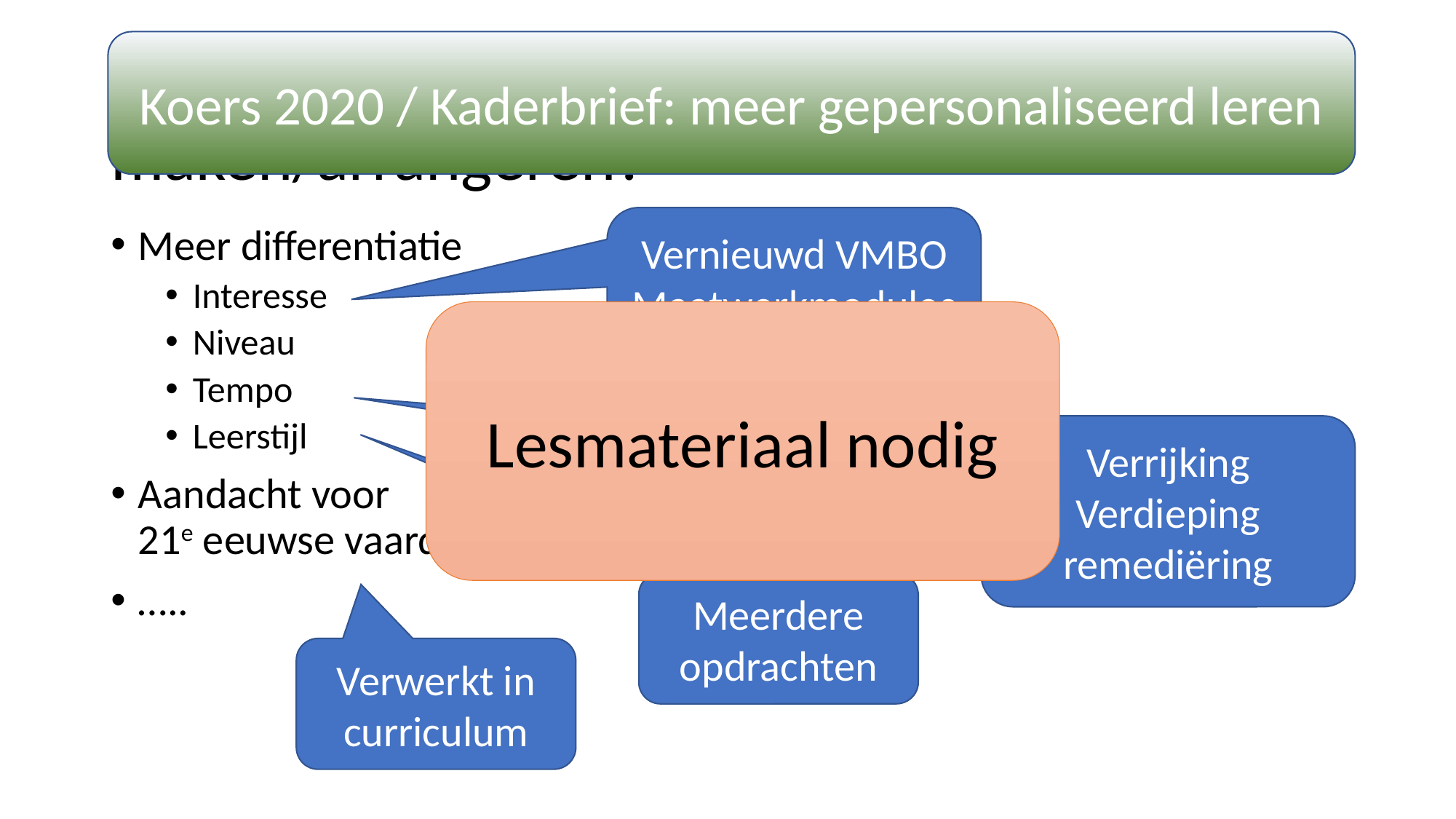

Koers 2020 / Kaderbrief: meer gepersonaliseerd leren
# Waarom digitaal materiaal maken/arrangeren?
Vernieuwd VMBO
Maatwerkmodules
Expeditie
Meer differentiatie
Interesse
Niveau
Tempo
Leerstijl
Aandacht voor
21e eeuwse vaardigheden
…..

Lesmateriaal nodig
Verrijking
Verdieping
remediëring
Meerdere opdrachten
Verwerkt in curriculum